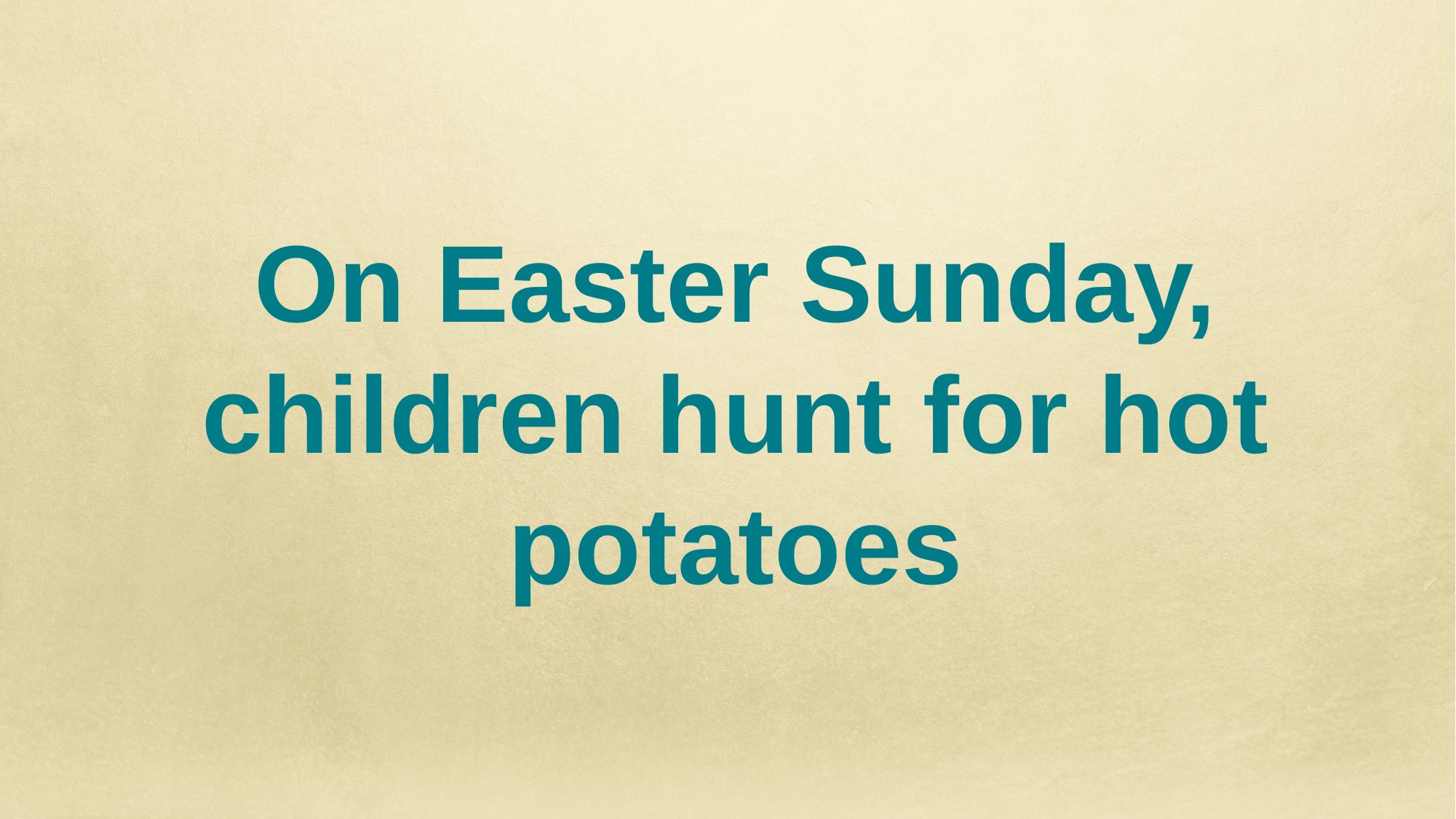

On Easter Sunday, children hunt for hot potatoes